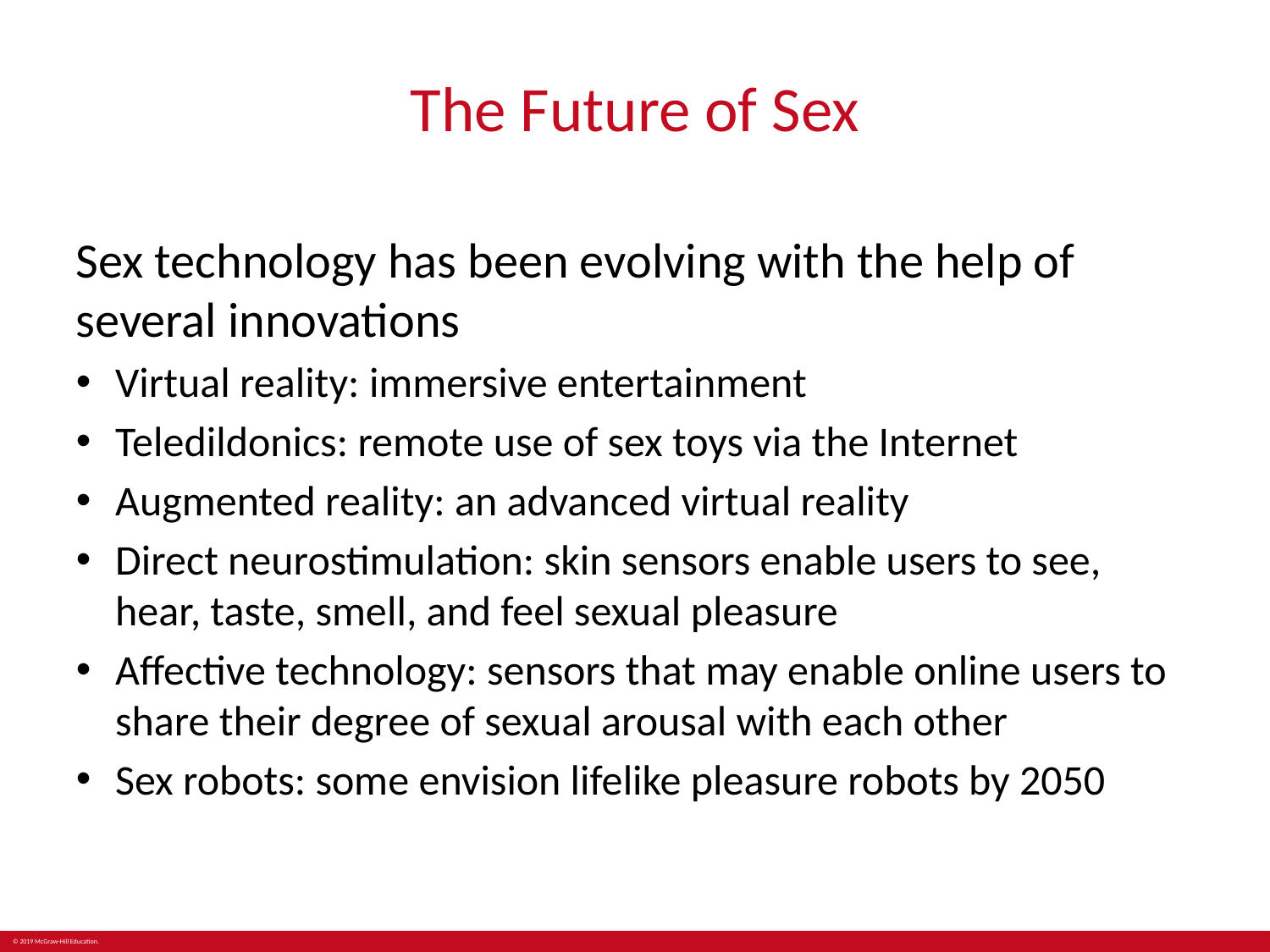

# The Future of Sex
Sex technology has been evolving with the help of several innovations
Virtual reality: immersive entertainment
Teledildonics: remote use of sex toys via the Internet
Augmented reality: an advanced virtual reality
Direct neurostimulation: skin sensors enable users to see, hear, taste, smell, and feel sexual pleasure
Affective technology: sensors that may enable online users to share their degree of sexual arousal with each other
Sex robots: some envision lifelike pleasure robots by 2050